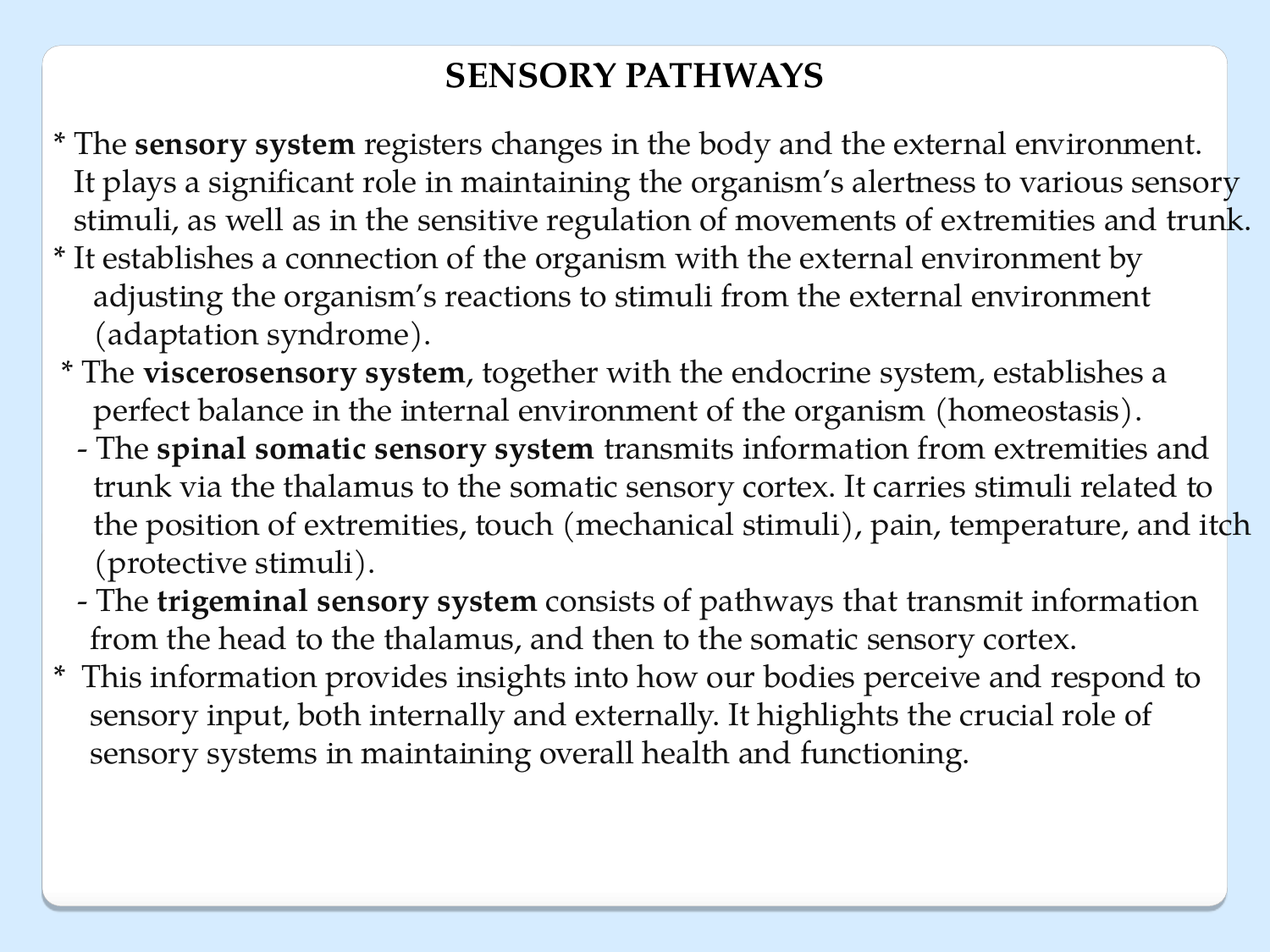

SENSORY PATHWAYS
  * The sensory system registers changes in the body and the external environment.
It plays a significant role in maintaining the organism’s alertness to various sensory stimuli, as well as in the sensitive regulation of movements of extremities and trunk.
  * It establishes a connection of the organism with the external environment by
       adjusting the organism’s reactions to stimuli from the external environment
       (adaptation syndrome).
   * The viscerosensory system, together with the endocrine system, establishes a
       perfect balance in the internal environment of the organism (homeostasis).
     - The spinal somatic sensory system transmits information from extremities and
       trunk via the thalamus to the somatic sensory cortex. It carries stimuli related to
       the position of extremities, touch (mechanical stimuli), pain, temperature, and itch
       (protective stimuli).
     - The trigeminal sensory system consists of pathways that transmit information
  from the head to the thalamus, and then to the somatic sensory cortex.
  *  This information provides insights into how our bodies perceive and respond to
  sensory input, both internally and externally. It highlights the crucial role of
  sensory systems in maintaining overall health and functioning.